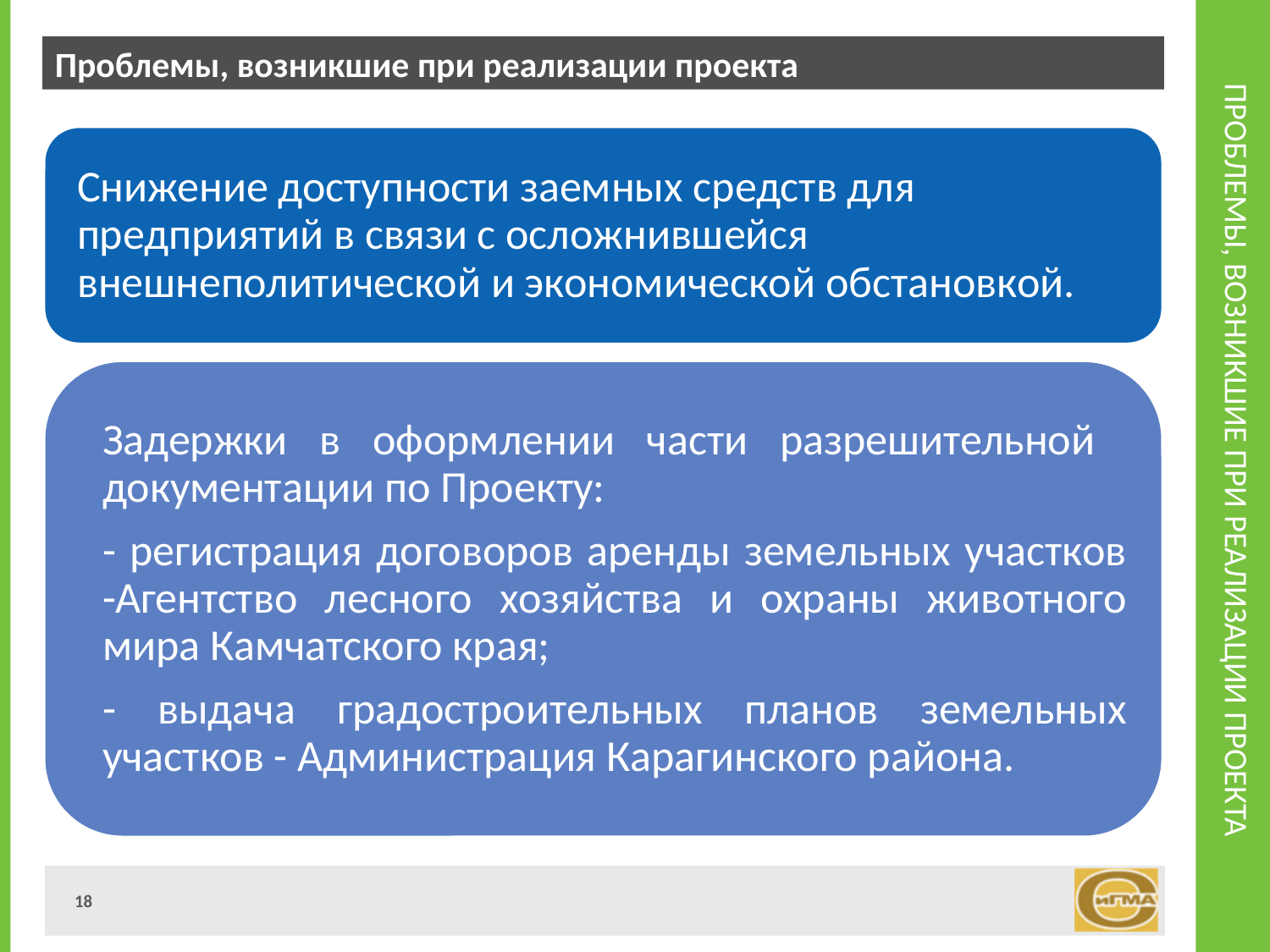

Проблемы, возникшие при реализации проекта
# Проблемы, возникшие при реализации проекта
Снижение доступности заемных средств для предприятий в связи с осложнившейся внешнеполитической и экономической обстановкой.
Задержки в оформлении части разрешительной  документации по Проекту:
- регистрация договоров аренды земельных участков -Агентство лесного хозяйства и охраны животного мира Камчатского края;
- выдача градостроительных планов земельных участков - Администрация Карагинского района.
18